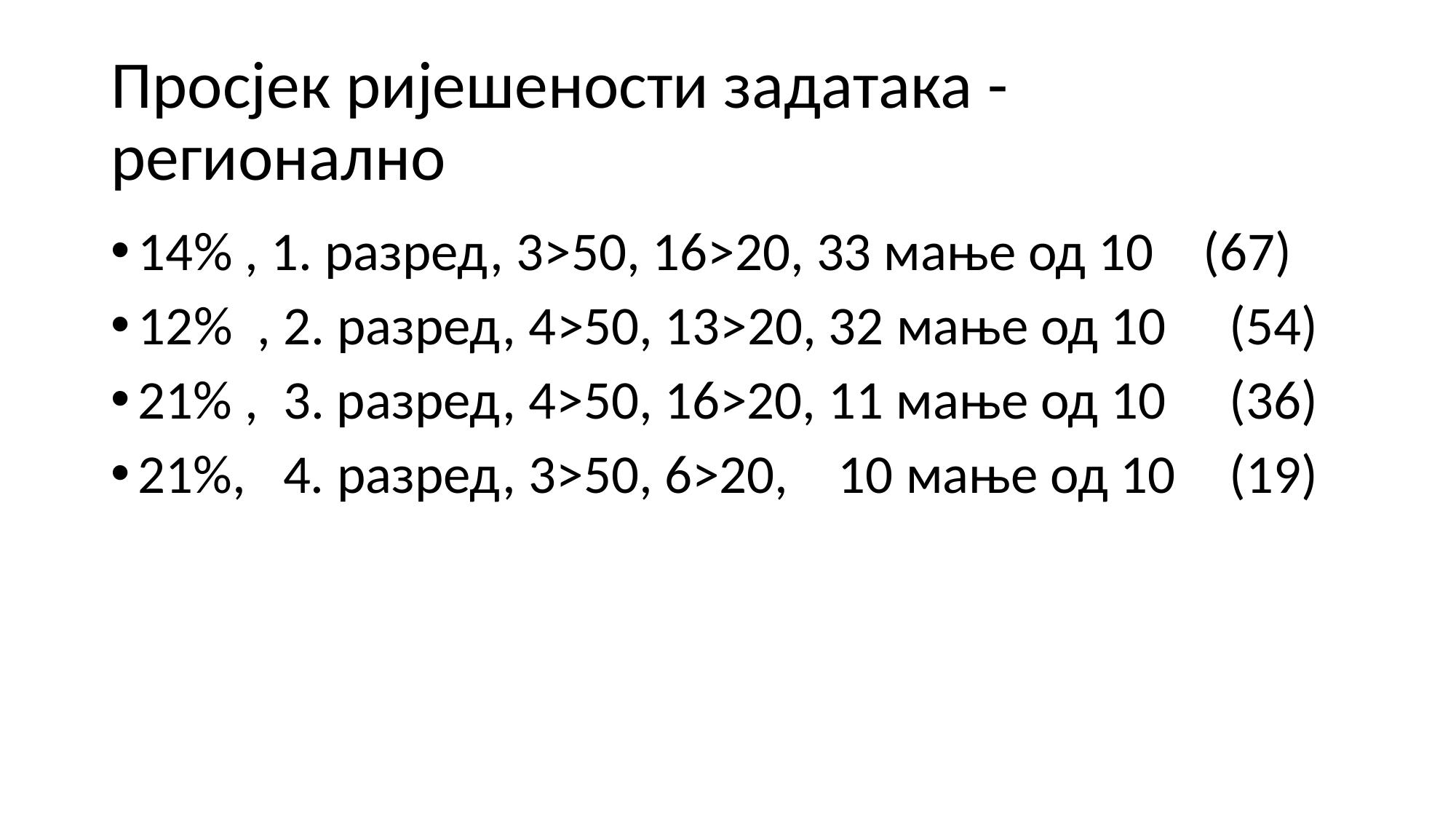

# Просјек ријешености задатака - регионално
14% , 1. разред, 3>50, 16>20, 33 мање од 10    (67)
12%  , 2. разред, 4>50, 13>20, 32 мање од 10	(54)
21% ,  3. разред, 4>50, 16>20, 11 мање од 10	(36)
21%,   4. разред, 3>50, 6>20,    10 мање од 10	(19)